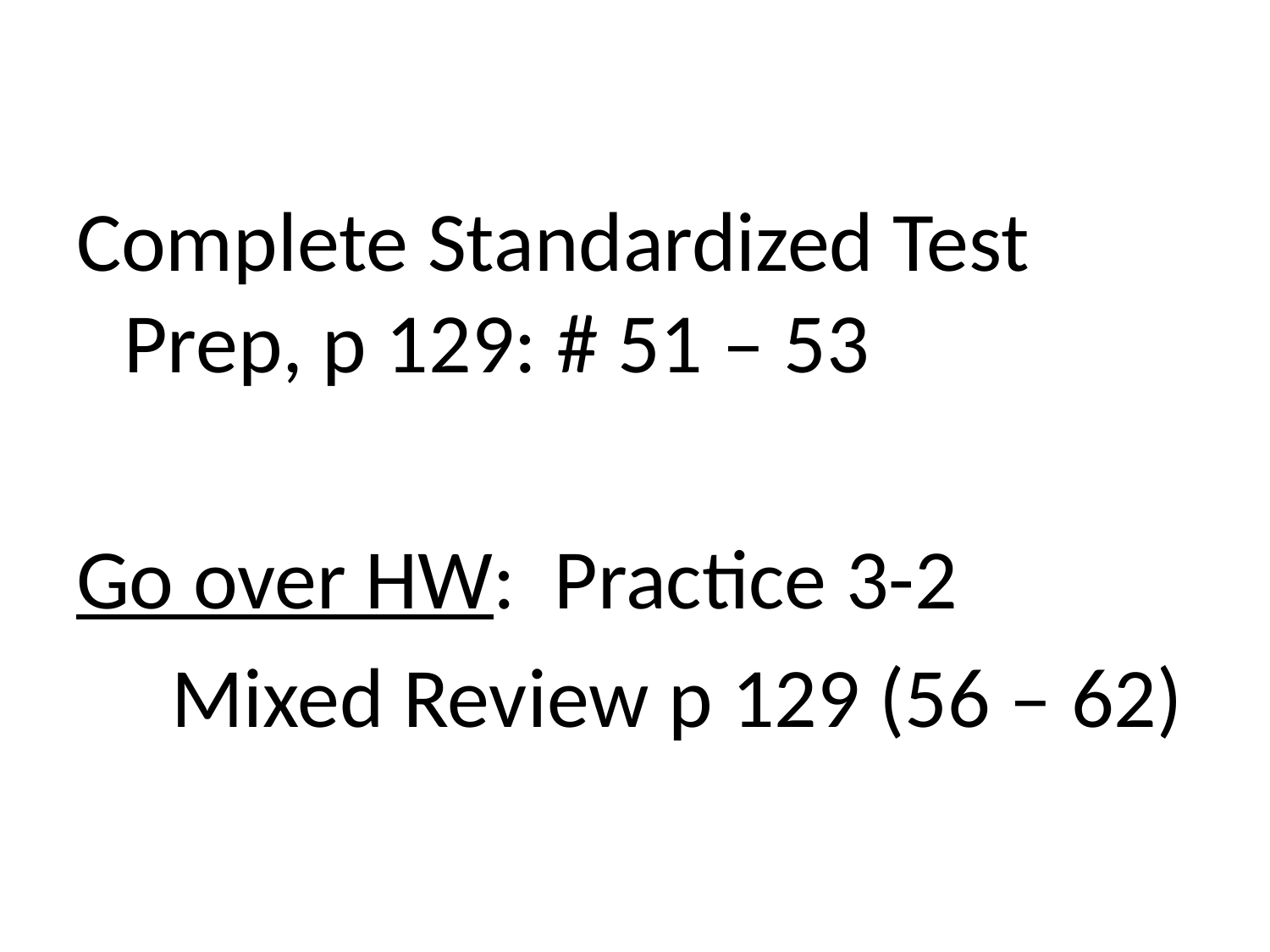

#
Complete Standardized Test Prep, p 129: # 51 – 53

Go over HW:  Practice 3-2
     Mixed Review p 129 (56 – 62)